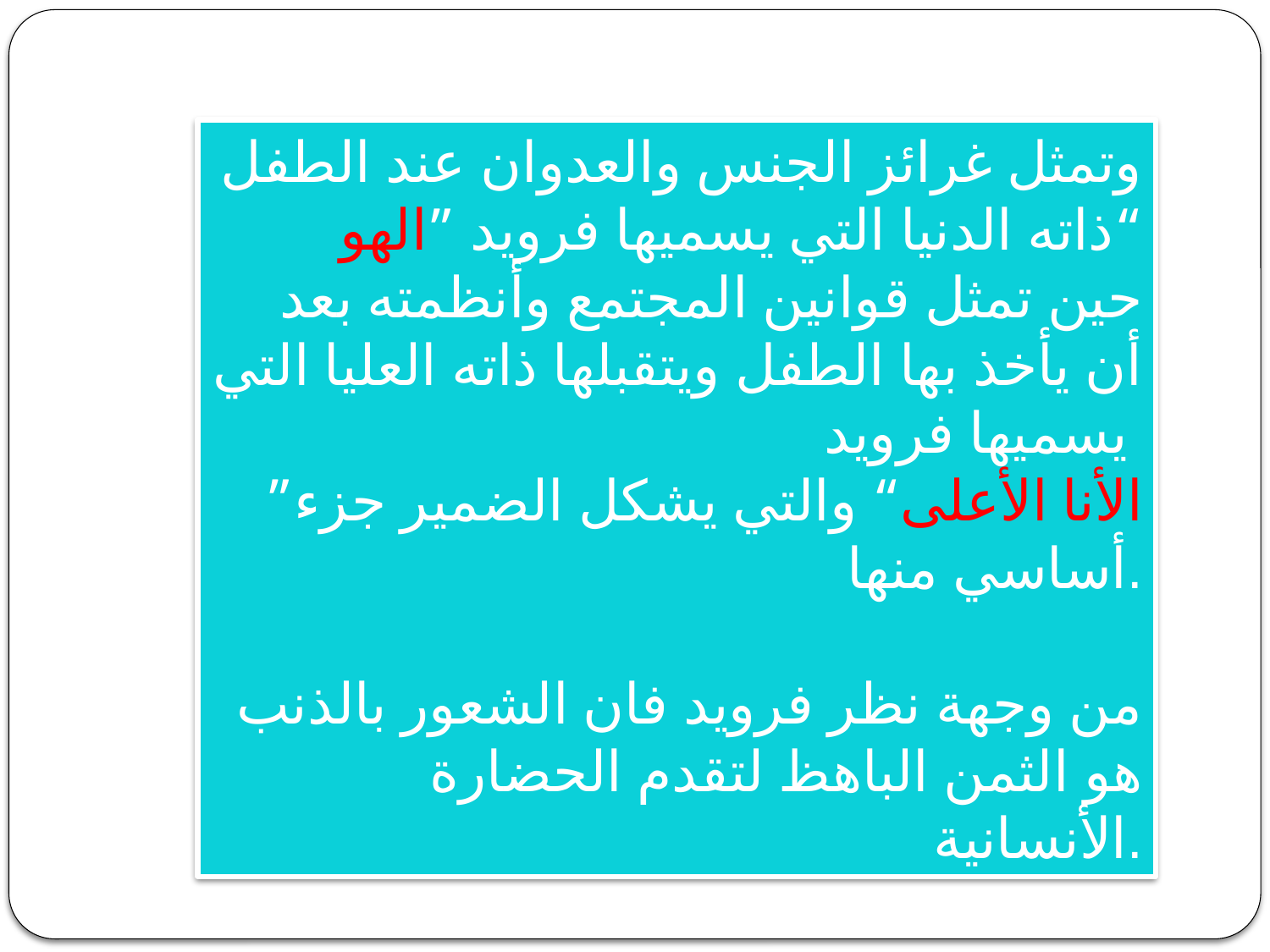

وتمثل غرائز الجنس والعدوان عند الطفل ذاته الدنيا التي يسميها فرويد ”الهو“
حين تمثل قوانين المجتمع وأنظمته بعد أن يأخذ بها الطفل ويتقبلها ذاته العليا التي يسميها فرويد
”الأنا الأعلى“ والتي يشكل الضمير جزء أساسي منها.

من وجهة نظر فرويد فان الشعور بالذنب هو الثمن الباهظ لتقدم الحضارة الأنسانية.